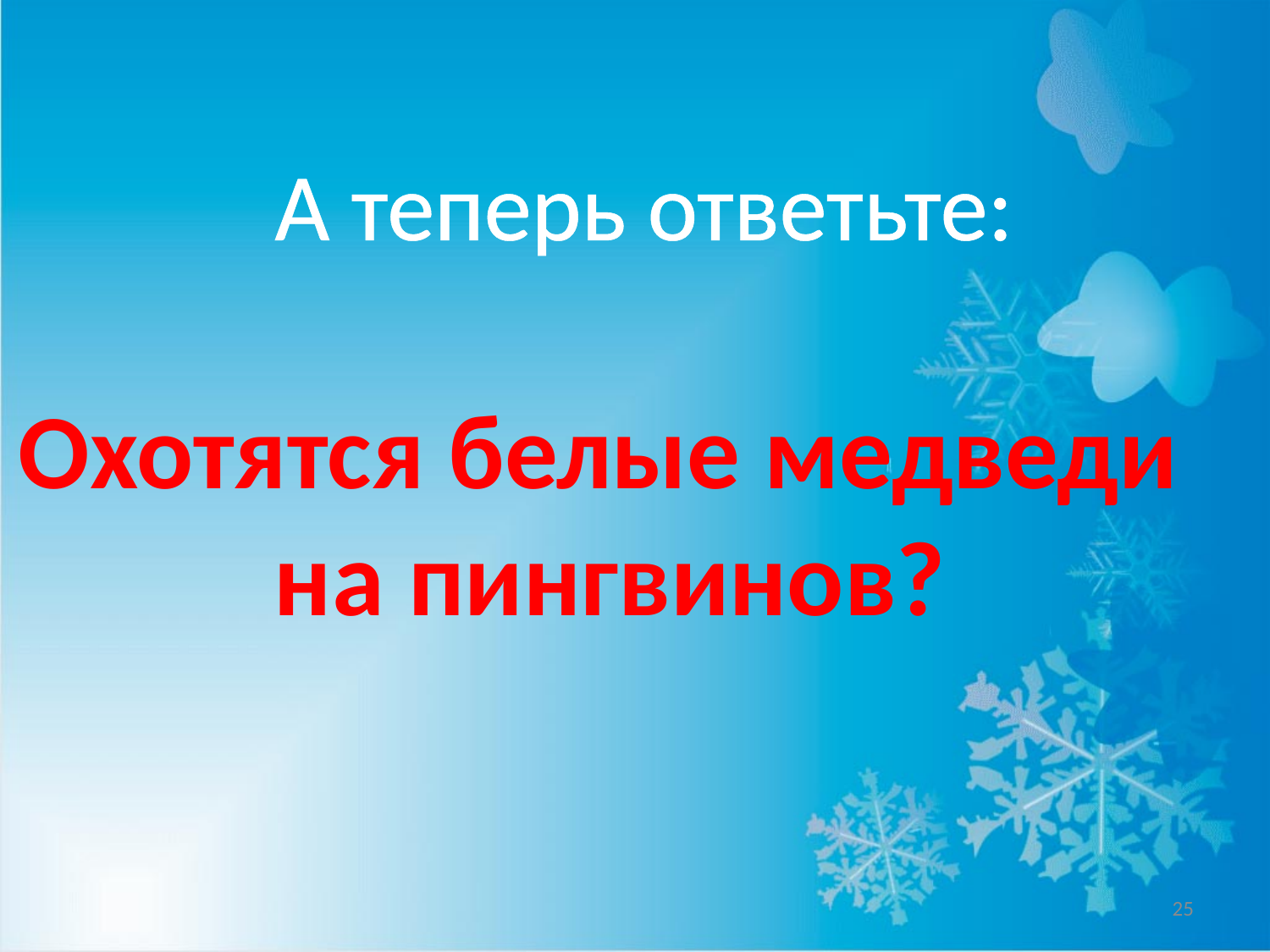

А теперь ответьте:
Охотятся белые медведи
 на пингвинов?
25